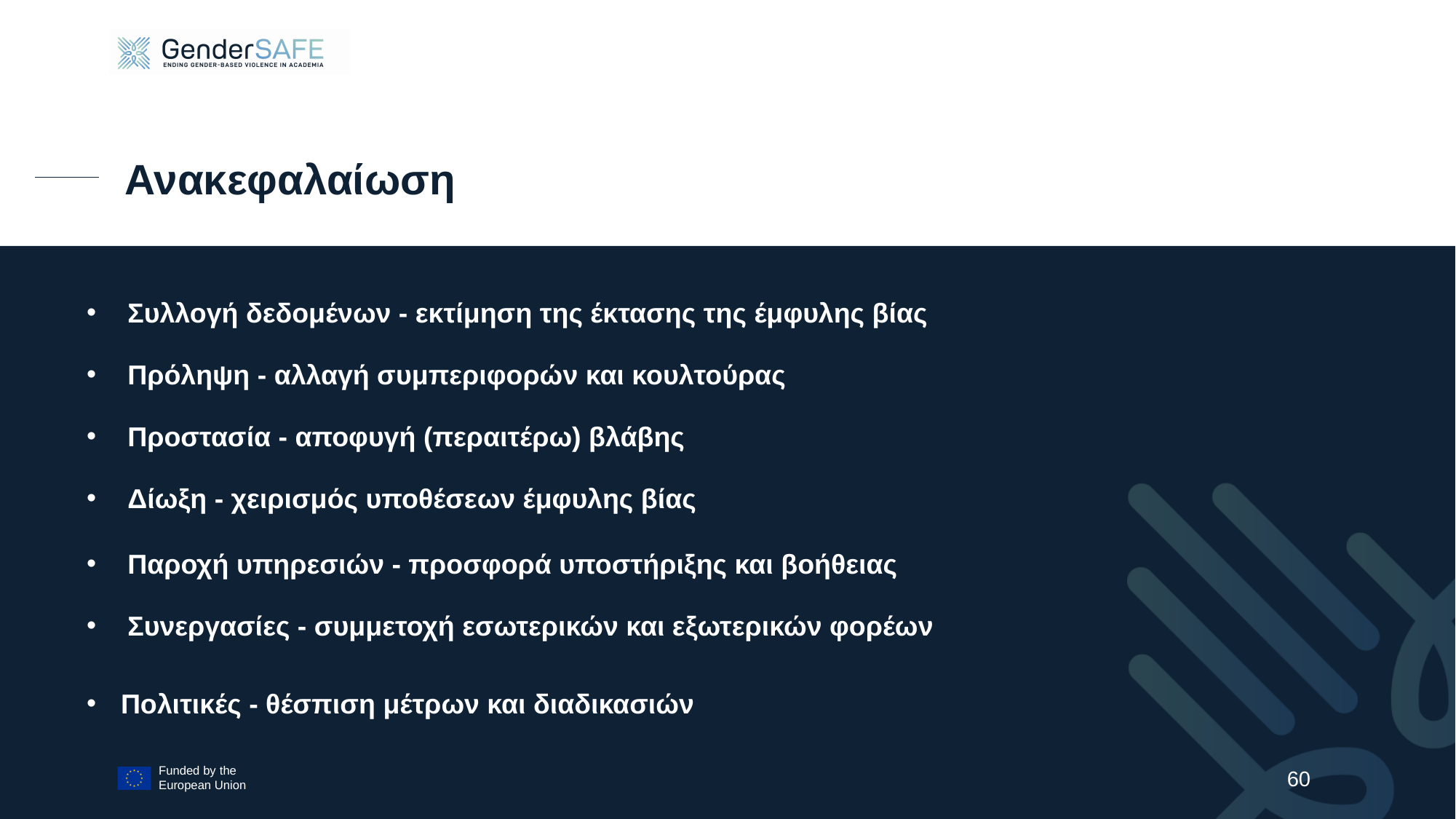

# Ανακεφαλαίωση
Συλλογή δεδομένων - εκτίμηση της έκτασης της έμφυλης βίας

Πρόληψη - αλλαγή συμπεριφορών και κουλτούρας

Προστασία - αποφυγή (περαιτέρω) βλάβης

Δίωξη - χειρισμός υποθέσεων έμφυλης βίας

Παροχή υπηρεσιών - προσφορά υποστήριξης και βοήθειας

Συνεργασίες - συμμετοχή εσωτερικών και εξωτερικών φορέων

Πολιτικές - θέσπιση μέτρων και διαδικασιών